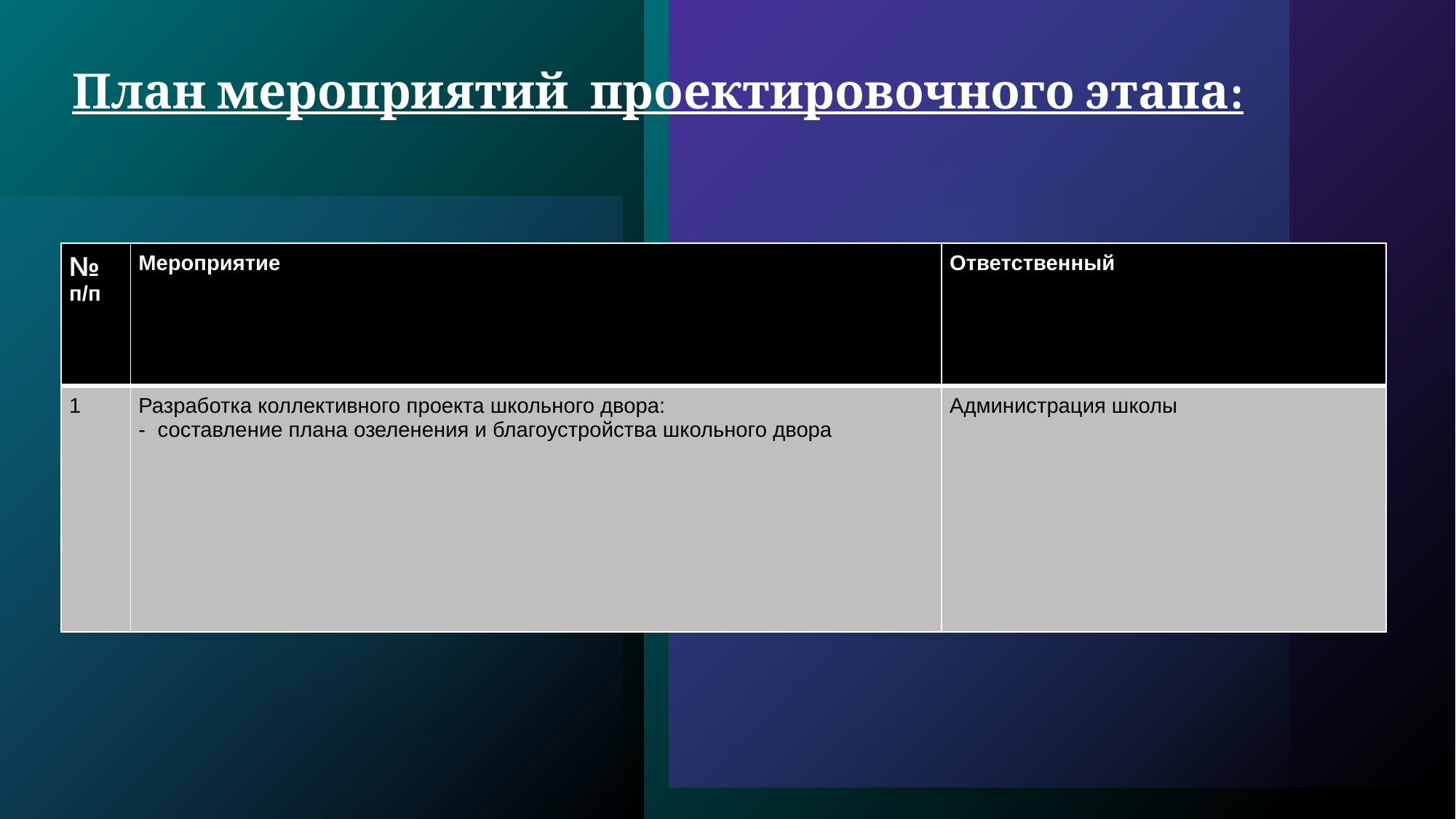

# План мероприятий  проектировочного этапа:

| № п/п | Мероприятие | Ответственный |
| --- | --- | --- |
| 1 | Разработка коллективного проекта школьного двора: -  составление плана озеленения и благоустройства школьного двора | Администрация школы |